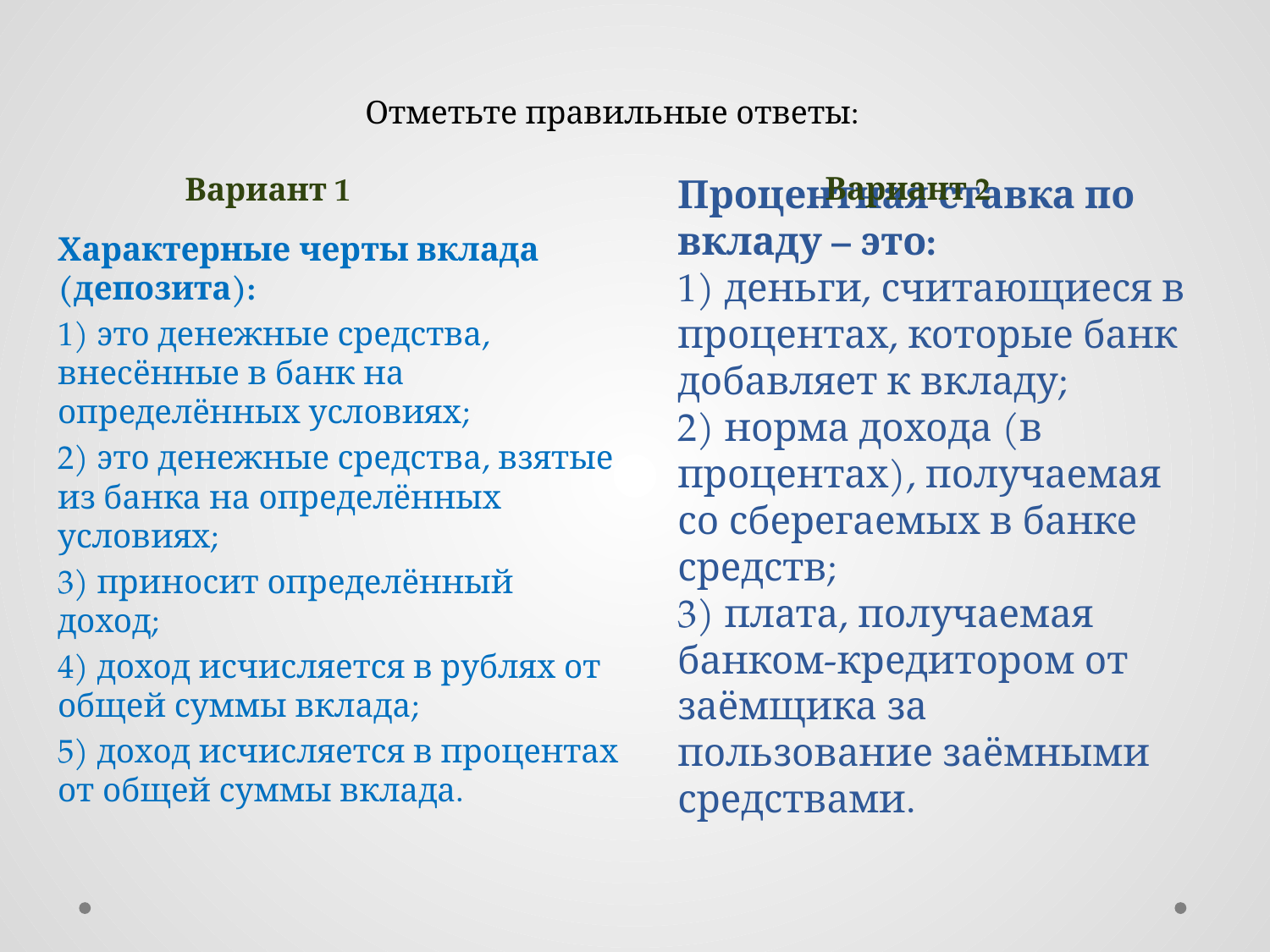

Отметьте правильные ответы:
Вариант 2
Вариант 1
# Процентная ставка по вкладу – это: 1) деньги, считающиеся в процентах, которые банк добавляет к вкладу; 2) норма дохода (в процентах), получаемая со сберегаемых в банке средств; 3) плата, получаемая банком-кредитором от заёмщика за пользование заёмными средствами.
Характерные черты вклада (депозита):
1) это денежные средства, внесённые в банк на определённых условиях;
2) это денежные средства, взятые из банка на определённых условиях;
3) приносит определённый доход;
4) доход исчисляется в рублях от общей суммы вклада;
5) доход исчисляется в процентах от общей суммы вклада.